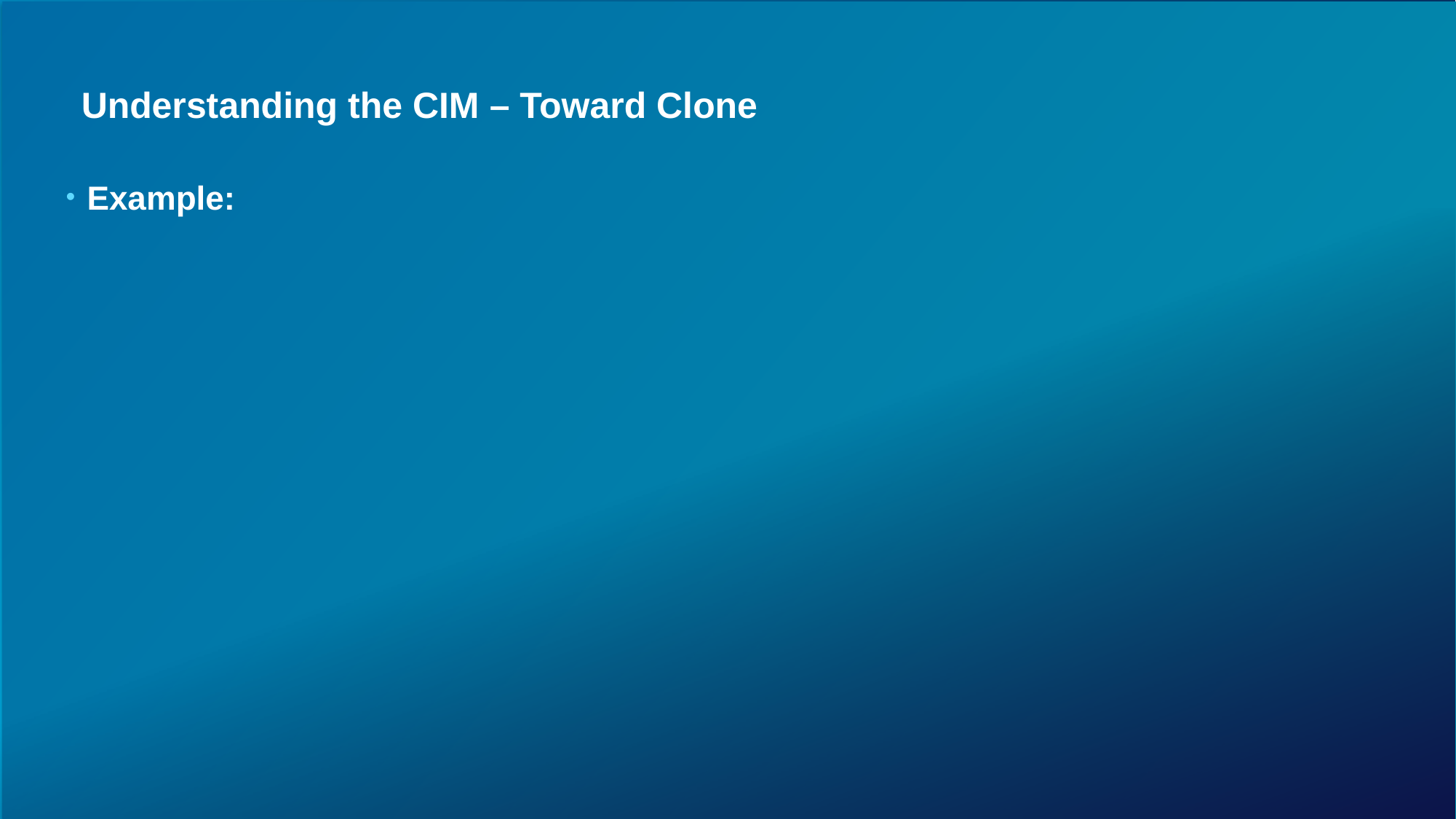

# Understanding the CIM – Toward Clone

Example: